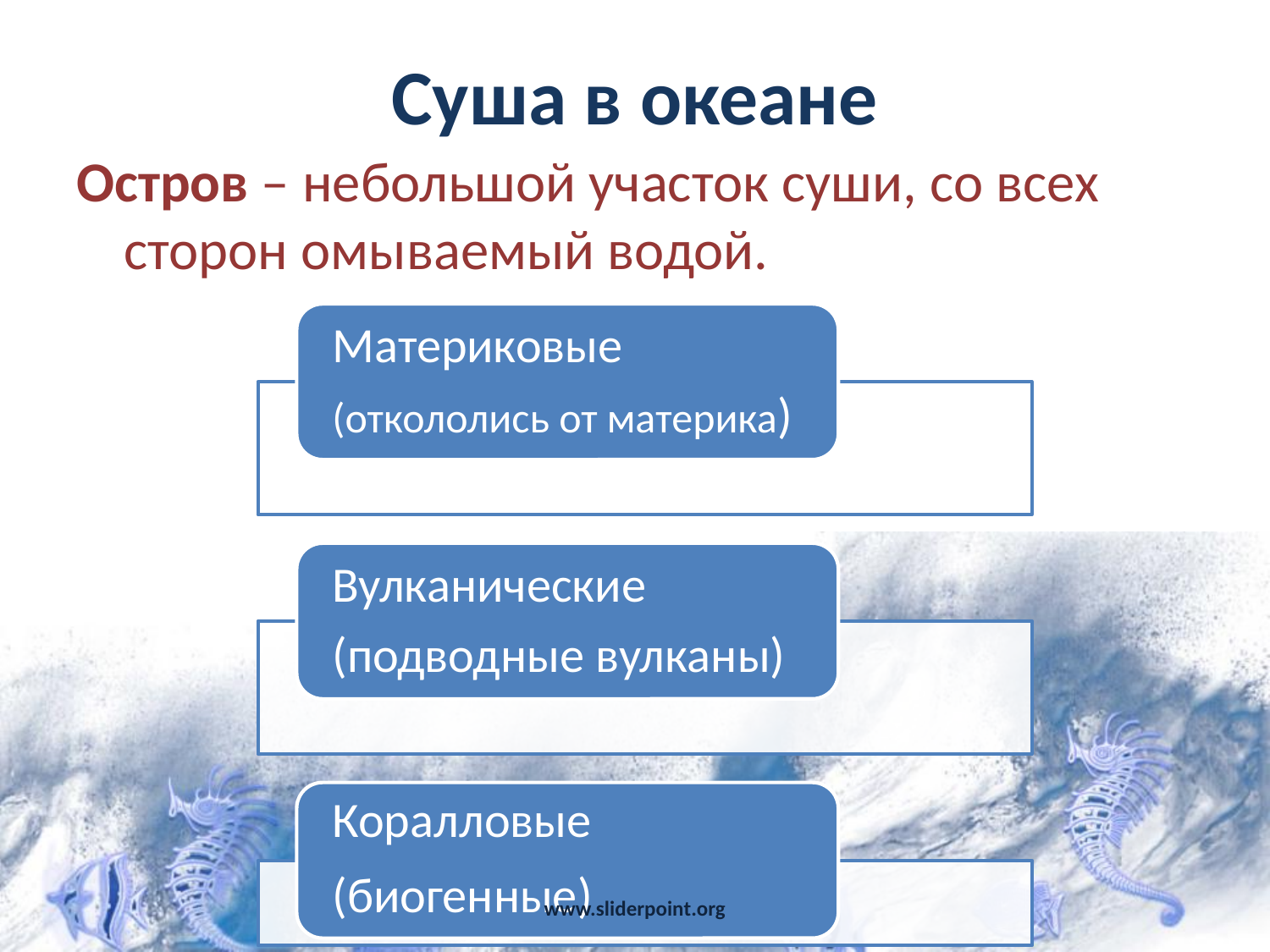

# Суша в океане
Остров – небольшой участок суши, со всех сторон омываемый водой.

Материковые
(откололись от материка)
Вулканические
(подводные вулканы)

Коралловые
(биогенные)

www.sliderpoint.org